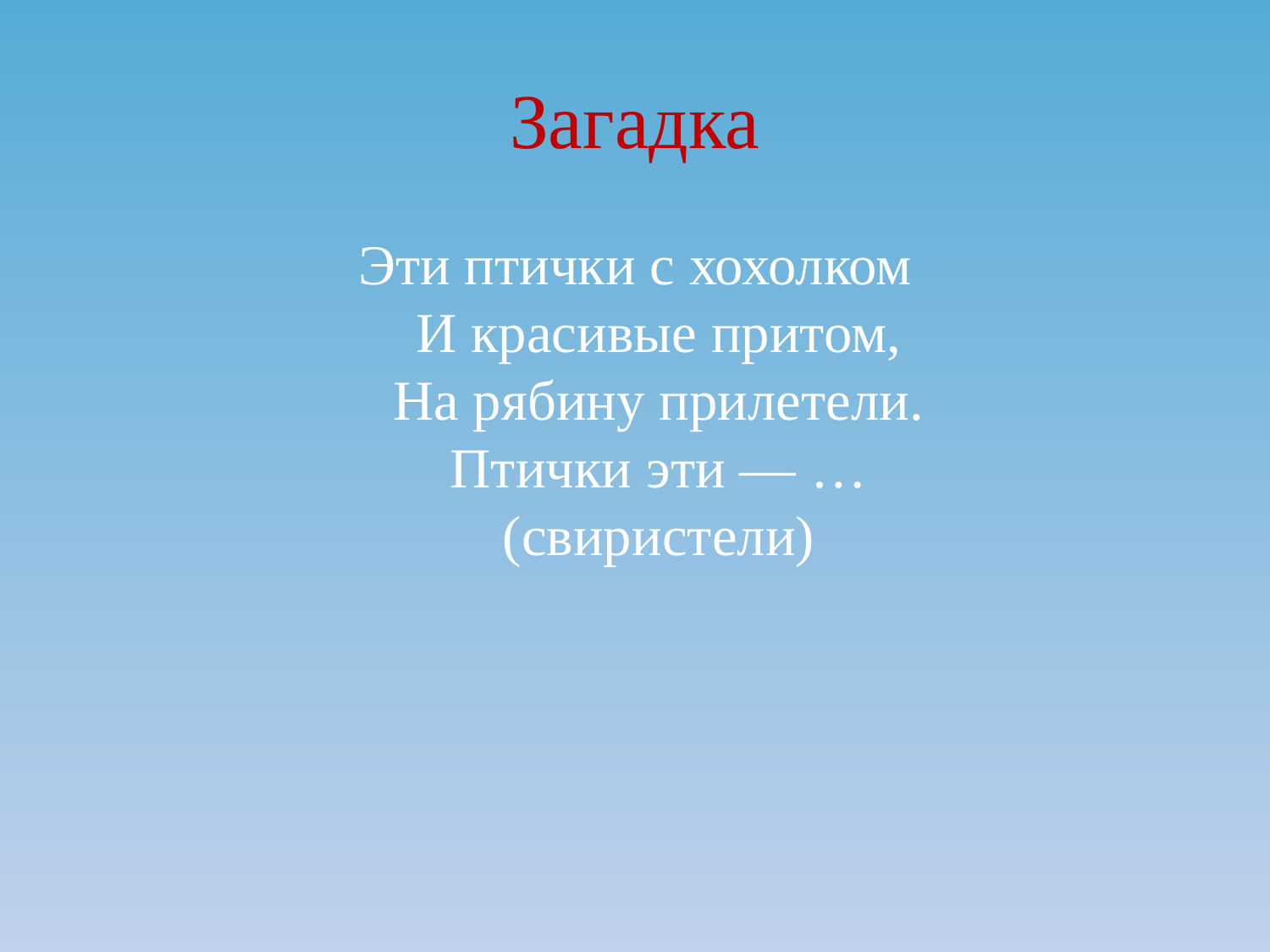

# Загадка
Эти птички с хохолком
И красивые притом,
На рябину прилетели.
Птички эти — …
(свиристели)